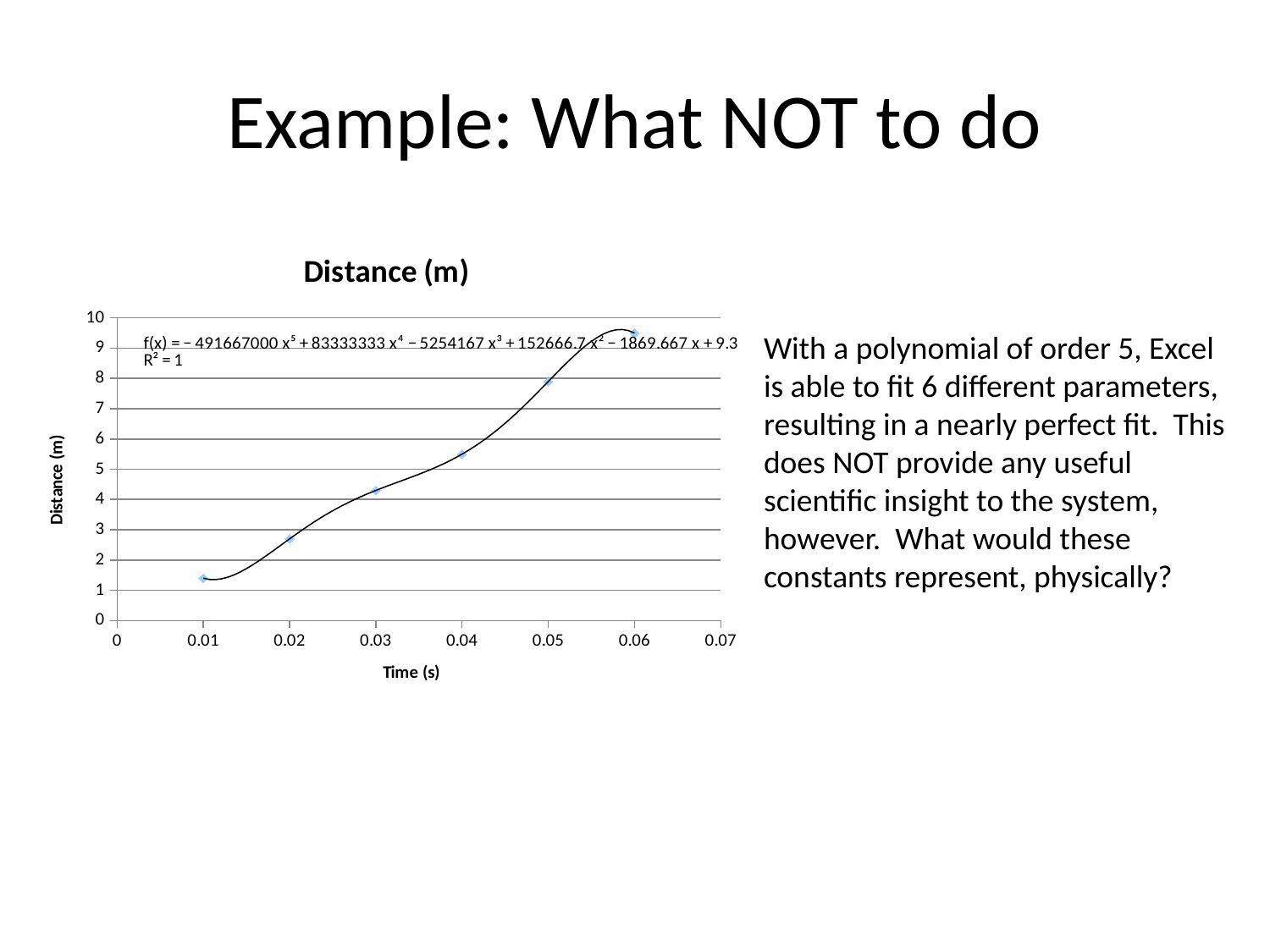

# Example: What NOT to do

### Chart:

| Category | Distance (m) |
|---|---|
With a polynomial of order 5, Excel is able to fit 6 different parameters, resulting in a nearly perfect fit.  This does NOT provide any useful scientific insight to the system, however.  What would these constants represent, physically?